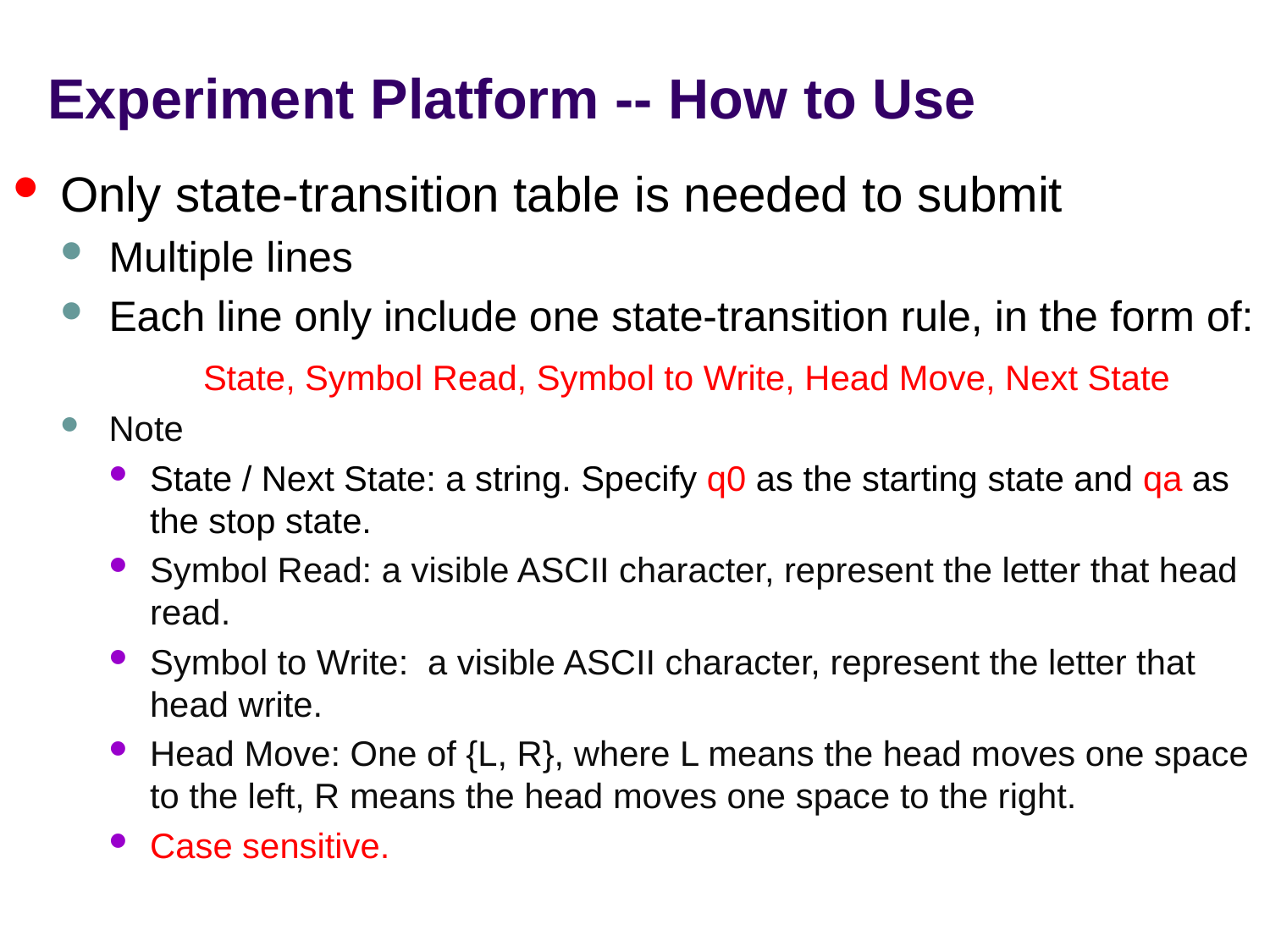

# Experiment Platform -- How to Use
Only state-transition table is needed to submit
Multiple lines
Each line only include one state-transition rule, in the form of:
	State, Symbol Read, Symbol to Write, Head Move, Next State
Note
State / Next State: a string. Specify q0 as the starting state and qa as the stop state.
Symbol Read: a visible ASCII character, represent the letter that head read.
Symbol to Write:  a visible ASCII character, represent the letter that head write.
Head Move: One of {L, R}, where L means the head moves one space to the left, R means the head moves one space to the right.
Case sensitive.